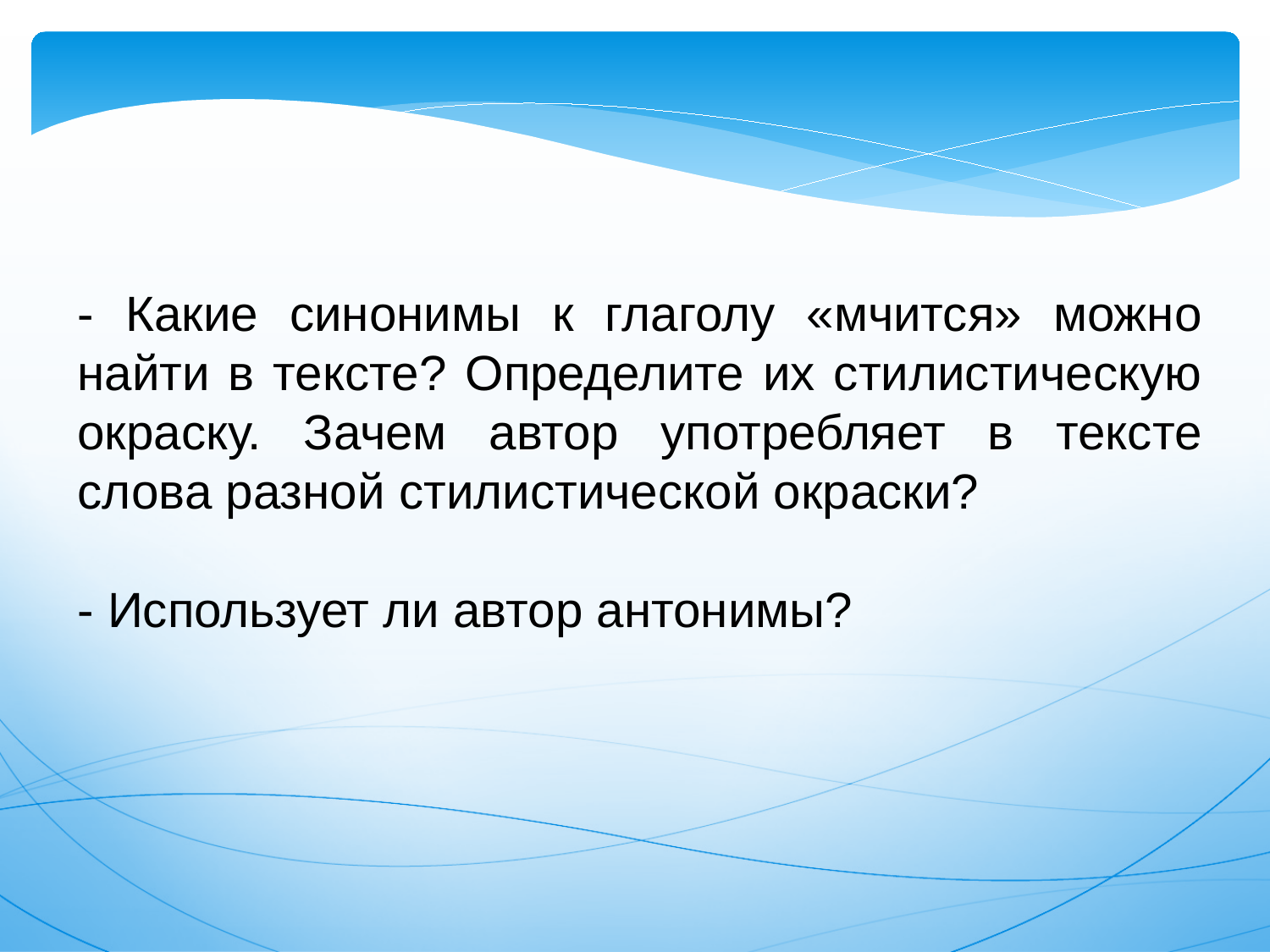

- Какие синонимы к глаголу «мчится» можно найти в тексте? Определите их стилистическую окраску. Зачем автор употребляет в тексте слова разной стилистической окраски?

- Использует ли автор антонимы?